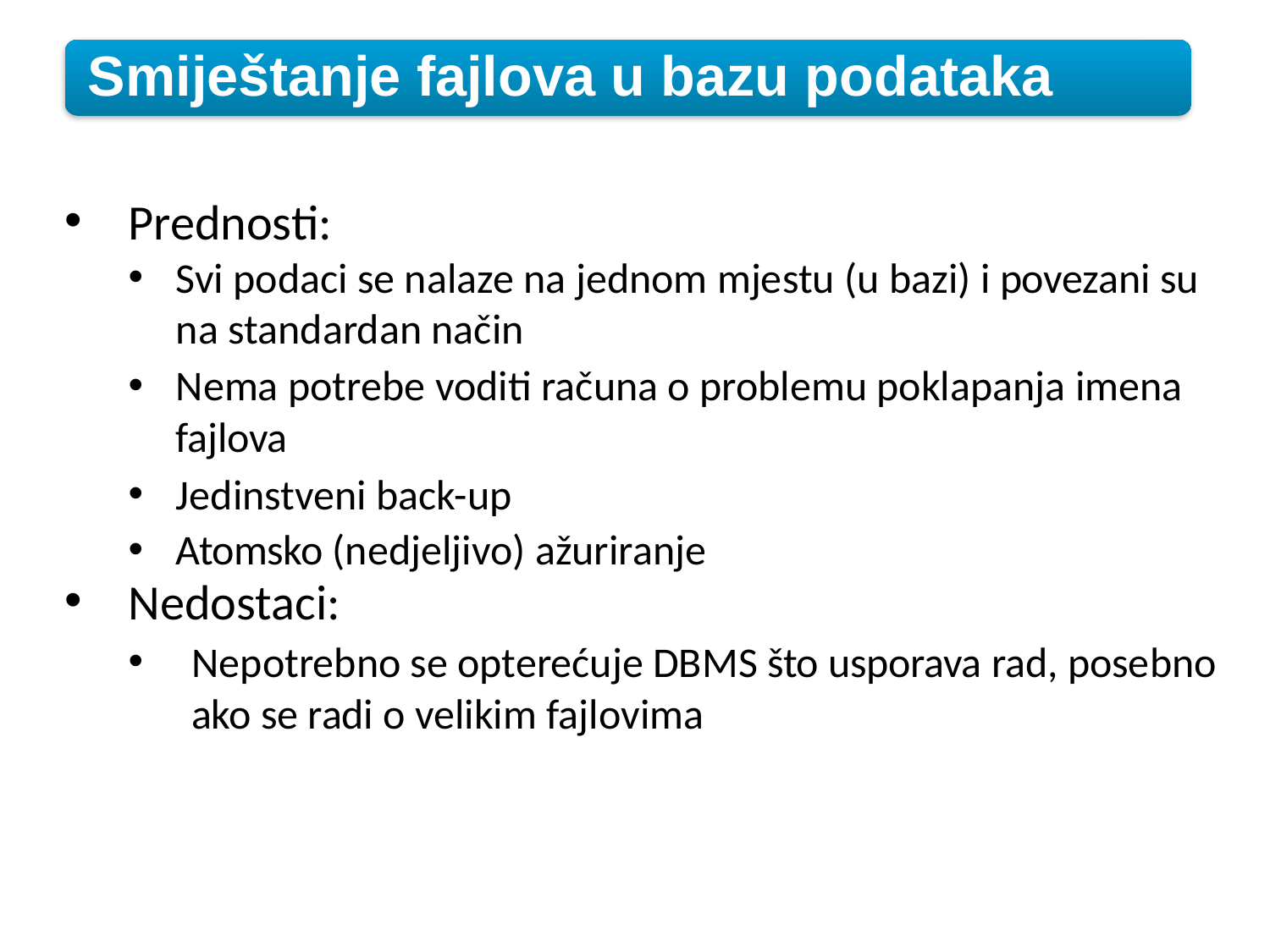

Smiještanje fajlova u bazu podataka
Prednosti:
Svi podaci se nalaze na jednom mjestu (u bazi) i povezani su na standardan način
Nema potrebe voditi računa o problemu poklapanja imena fajlova
Jedinstveni back-up
Atomsko (nedjeljivo) ažuriranje
Nedostaci:
Nepotrebno se opterećuje DBMS što usporava rad, posebno ako se radi o velikim fajlovima